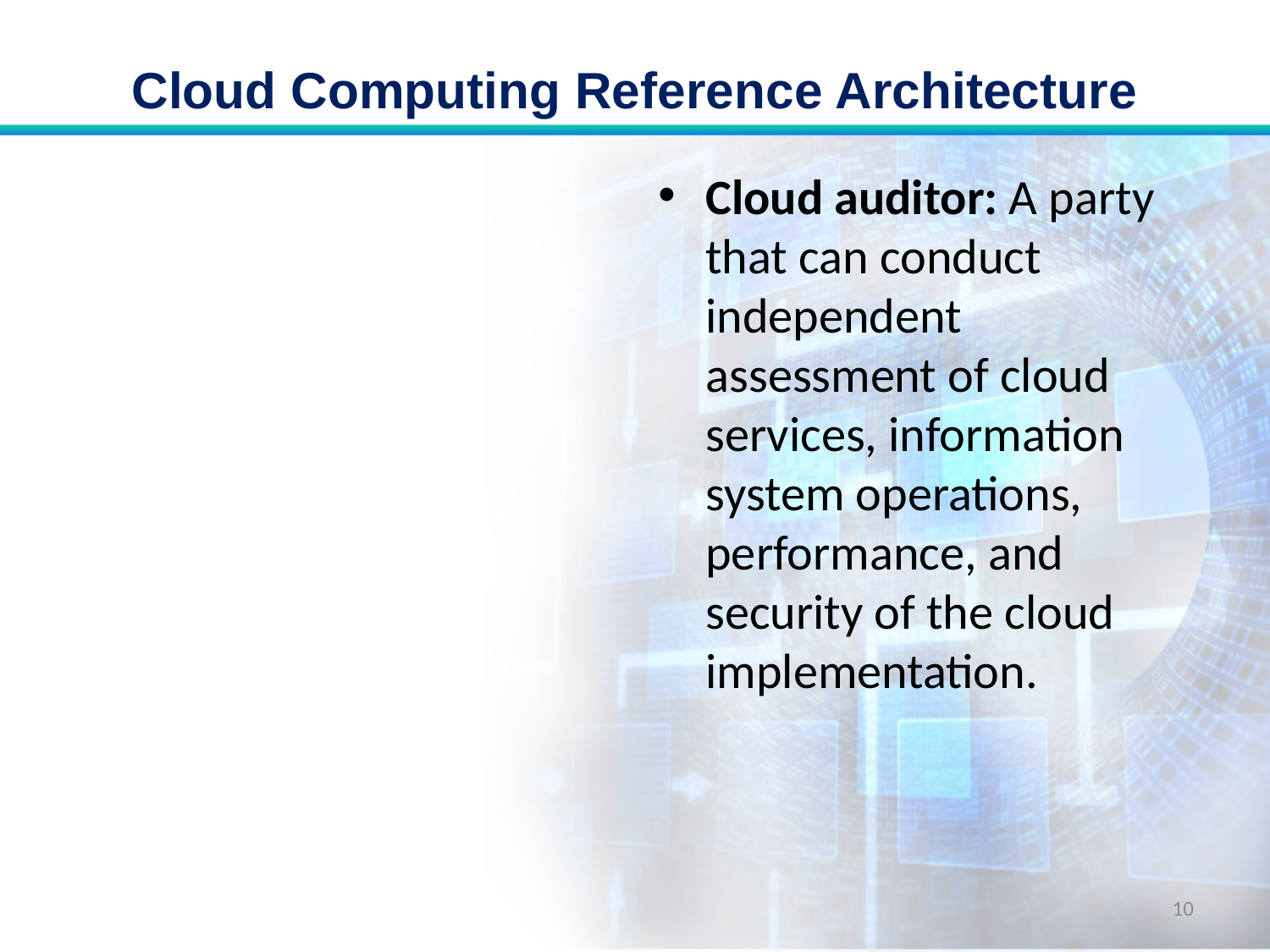

# Cloud Computing Reference Architecture
Cloud auditor: A party that can conduct independent assessment of cloud services, information system operations, performance, and security of the cloud implementation.
10